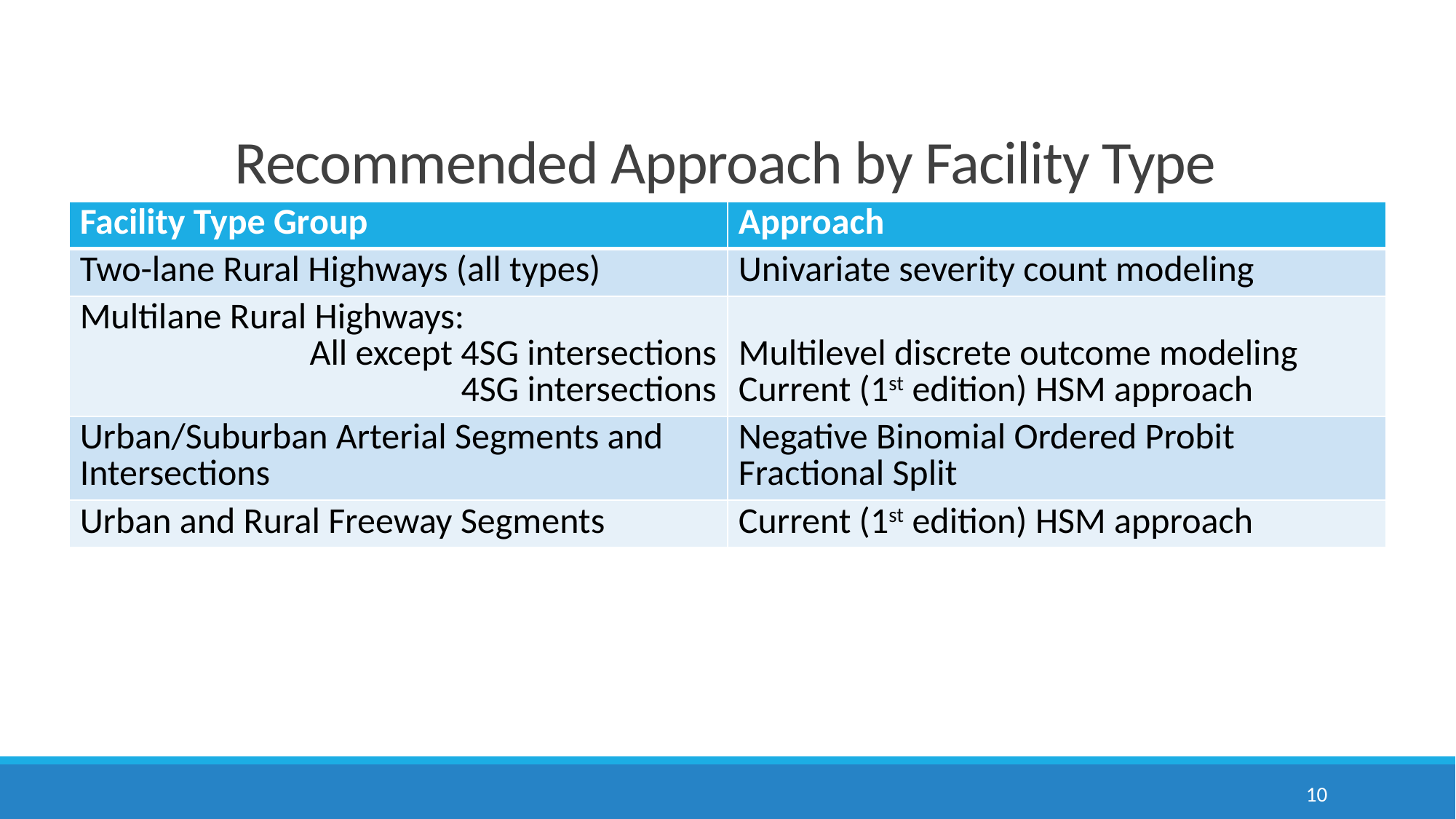

# Recommended Approach by Facility Type
| Facility Type Group | Approach |
| --- | --- |
| Two-lane Rural Highways (all types) | Univariate severity count modeling |
| Multilane Rural Highways: All except 4SG intersections 4SG intersections | Multilevel discrete outcome modeling Current (1st edition) HSM approach |
| Urban/Suburban Arterial Segments and Intersections | Negative Binomial Ordered Probit Fractional Split |
| Urban and Rural Freeway Segments | Current (1st edition) HSM approach |
10